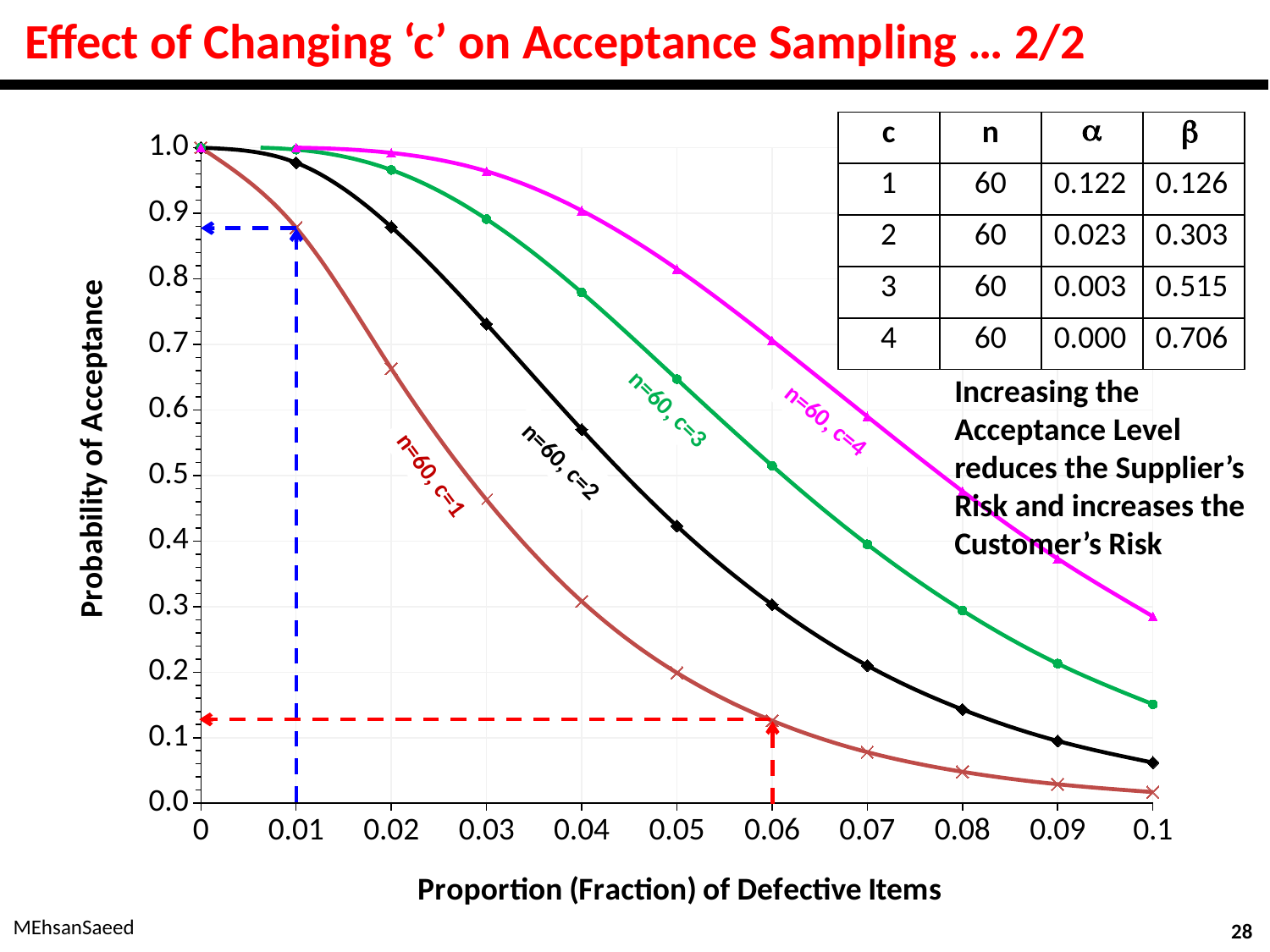

# Effect of Changing ‘c’ on Acceptance Sampling … 2/2
| c | n | α | β |
| --- | --- | --- | --- |
| 1 | 60 | 0.122 | 0.126 |
| 2 | 60 | 0.023 | 0.303 |
| 3 | 60 | 0.003 | 0.515 |
| 4 | 60 | 0.000 | 0.706 |

### Chart

| Category |  |  |  |  |
|---|---|---|---|---|
| 0 | 1.0 | 1.0 | 1.0 | 1.0 |
| 0.01 | 0.878 | 0.977 | 0.997 | 1.0 |
| 0.02 | 0.663 | 0.879 | 0.966 | 0.992 |
| 0.03 | 0.463 | 0.731 | 0.891 | 0.964 |
| 0.04 | 0.308 | 0.57 | 0.779 | 0.904 |
| 0.05 | 0.199 | 0.423 | 0.647 | 0.815 |
| 0.06 | 0.126 | 0.303 | 0.515 | 0.706 |
| 7.0000000000000007E-2 | 0.078 | 0.21 | 0.395 | 0.59 |
| 0.08 | 0.048 | 0.143 | 0.294 | 0.476 |
| 0.09 | 0.029 | 0.095 | 0.213 | 0.373 |
| 0.1 | 0.017 | 0.062 | 0.151 | 0.285 |
Increasing the Acceptance Level reduces the Supplier’s Risk and increases the Customer’s Risk
n=60, c=3
n=60, c=4
n=60, c=2
n=60, c=1
MEhsanSaeed
28